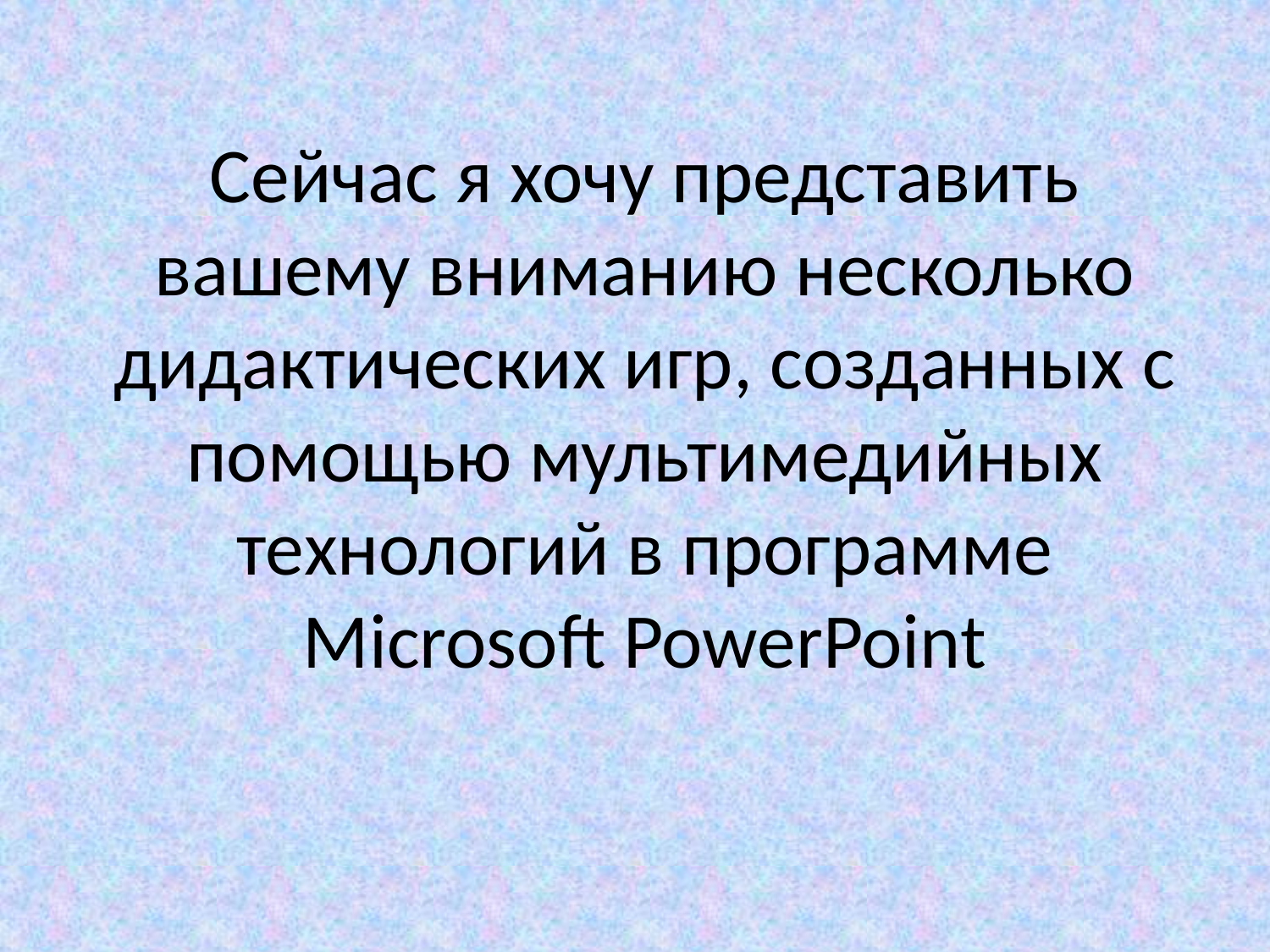

Сейчас я хочу представить вашему вниманию несколько дидактических игр, созданных с помощью мультимедийных технологий в программе Microsoft PowerPoint